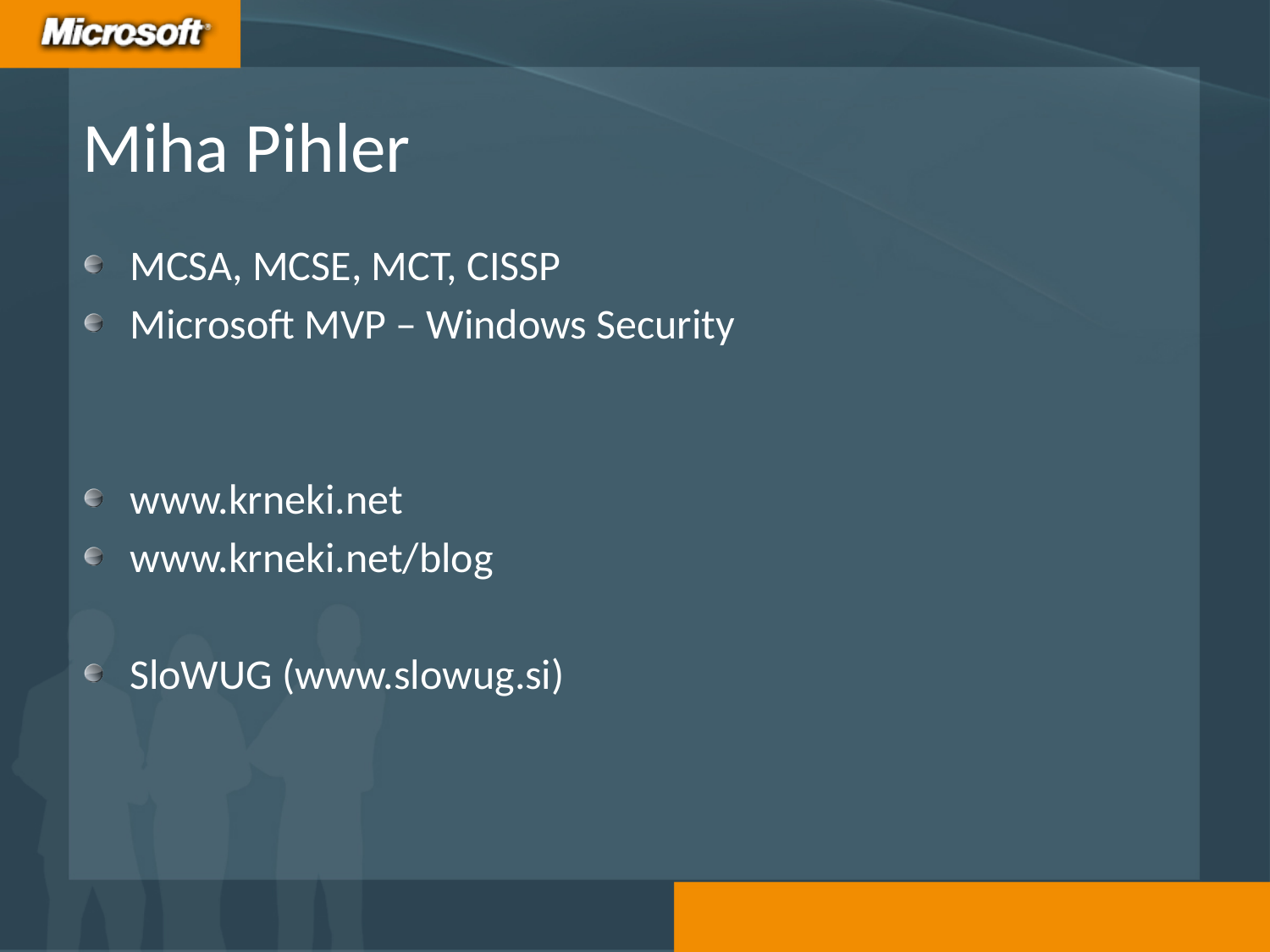

# Miha Pihler
MCSA, MCSE, MCT, CISSP
Microsoft MVP – Windows Security

www.krneki.net
www.krneki.net/blog

SloWUG (www.slowug.si)